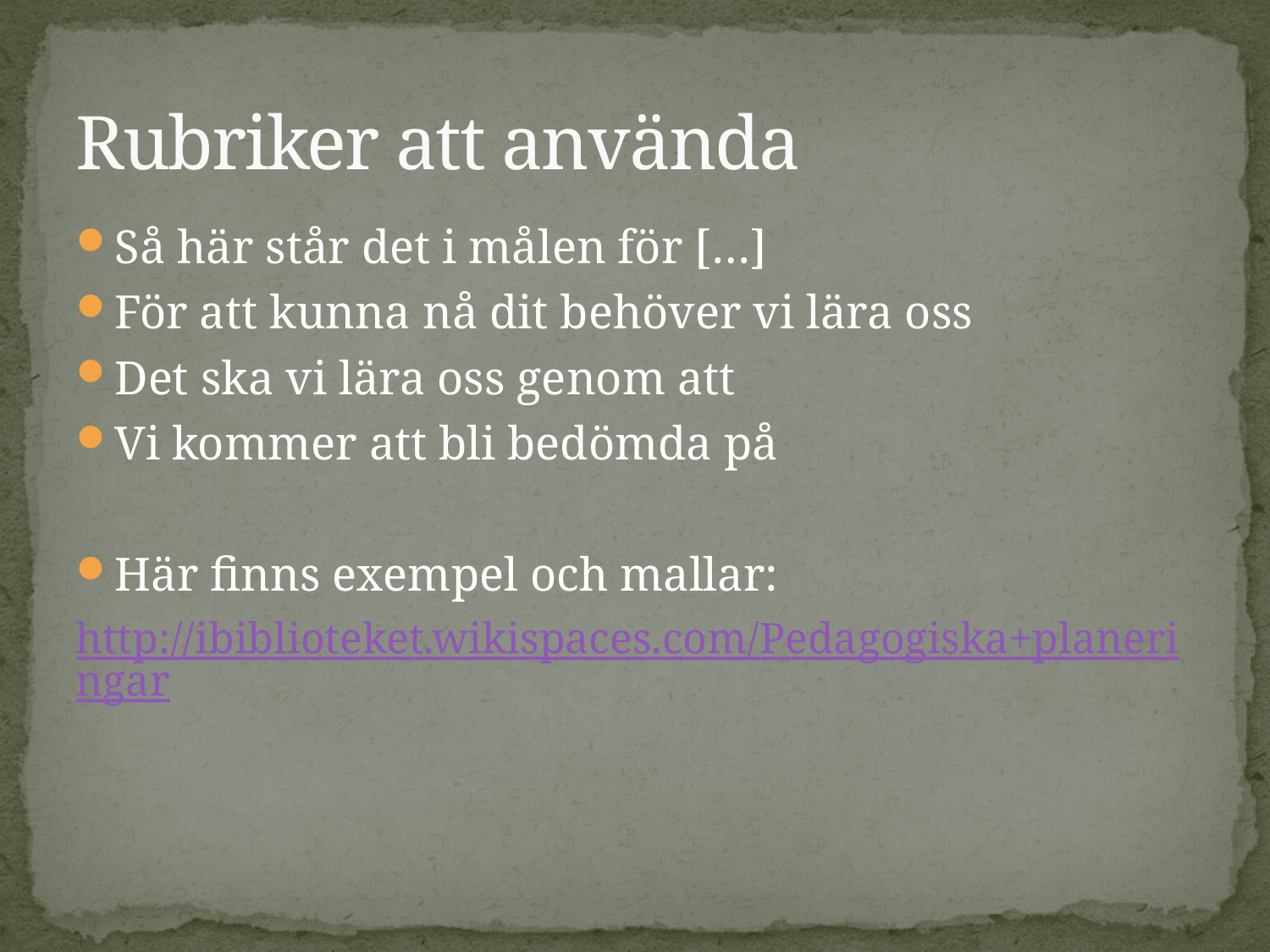

# Rubriker att använda
Så här står det i målen för […]
För att kunna nå dit behöver vi lära oss
Det ska vi lära oss genom att
Vi kommer att bli bedömda på

Här finns exempel och mallar:
http://ibiblioteket.wikispaces.com/Pedagogiska+planeringar